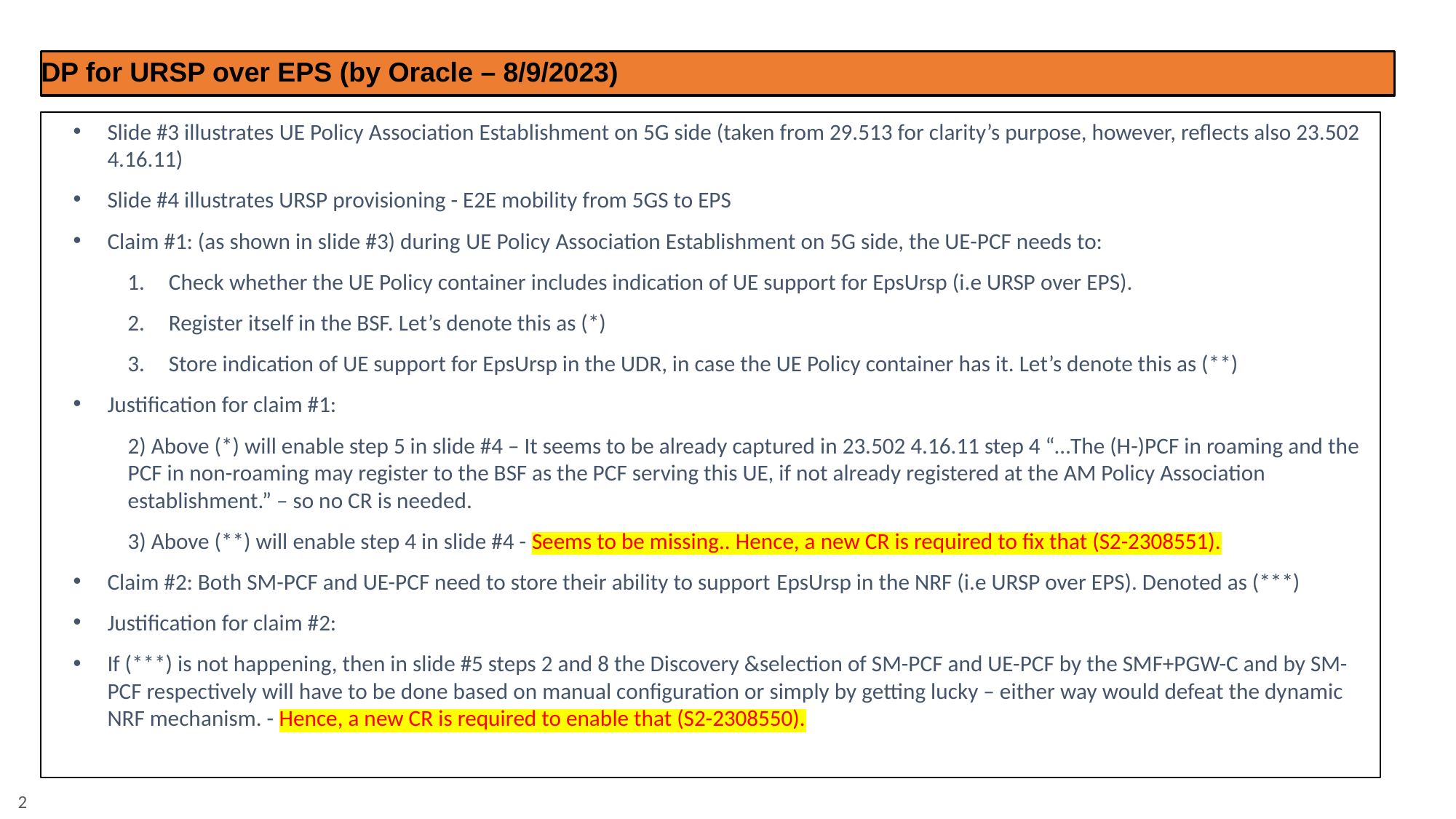

DP for URSP over EPS (by Oracle – 8/9/2023)
Slide #3 illustrates UE Policy Association Establishment on 5G side (taken from 29.513 for clarity’s purpose, however, reflects also 23.502 4.16.11)
Slide #4 illustrates URSP provisioning - E2E mobility from 5GS to EPS
Claim #1: (as shown in slide #3) during UE Policy Association Establishment on 5G side, the UE-PCF needs to:
Check whether the UE Policy container includes indication of UE support for EpsUrsp (i.e URSP over EPS).
Register itself in the BSF. Let’s denote this as (*)
Store indication of UE support for EpsUrsp in the UDR, in case the UE Policy container has it. Let’s denote this as (**)
Justification for claim #1:
2) Above (*) will enable step 5 in slide #4 – It seems to be already captured in 23.502 4.16.11 step 4 “…The (H-)PCF in roaming and the PCF in non-roaming may register to the BSF as the PCF serving this UE, if not already registered at the AM Policy Association establishment.” – so no CR is needed.
3) Above (**) will enable step 4 in slide #4 - Seems to be missing.. Hence, a new CR is required to fix that (S2-2308551).
Claim #2: Both SM-PCF and UE-PCF need to store their ability to support EpsUrsp in the NRF (i.e URSP over EPS). Denoted as (***)
Justification for claim #2:
If (***) is not happening, then in slide #5 steps 2 and 8 the Discovery &selection of SM-PCF and UE-PCF by the SMF+PGW-C and by SM-PCF respectively will have to be done based on manual configuration or simply by getting lucky – either way would defeat the dynamic NRF mechanism. - Hence, a new CR is required to enable that (S2-2308550).

2